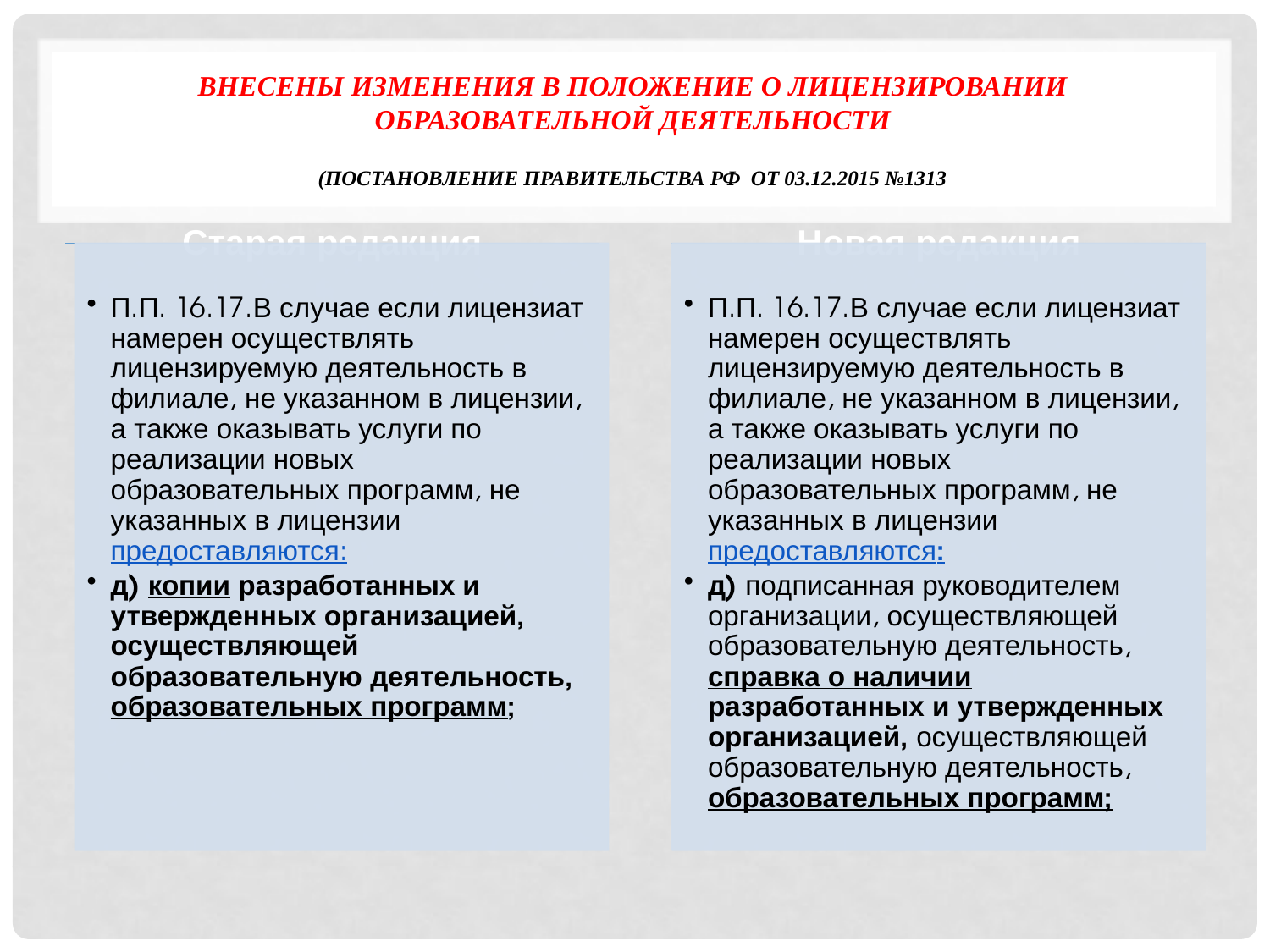

# Внесены изменения в Положение о лицензировании образовательной деятельности (Постановление правительства РФ  от 03.12.2015 №1313
Старая редакция

П.П. 16.17.В случае если лицензиат намерен осуществлять лицензируемую деятельность в филиале, не указанном в лицензии, а также оказывать услуги по реализации новых  образовательных программ, не указанных в лицензии предоставляются:
д) копии разработанных и утвержденных организацией, осуществляющей образовательную деятельность, образовательных программ;

Новая редакция

П.П. 16.17.В случае если лицензиат намерен осуществлять лицензируемую деятельность в филиале, не указанном в лицензии, а также оказывать услуги по реализации новых  образовательных программ, не указанных в лицензии предоставляются:
д) подписанная руководителем организации, осуществляющей образовательную деятельность, справка о наличии разработанных и утвержденных организацией, осуществляющей образовательную деятельность, образовательных программ;